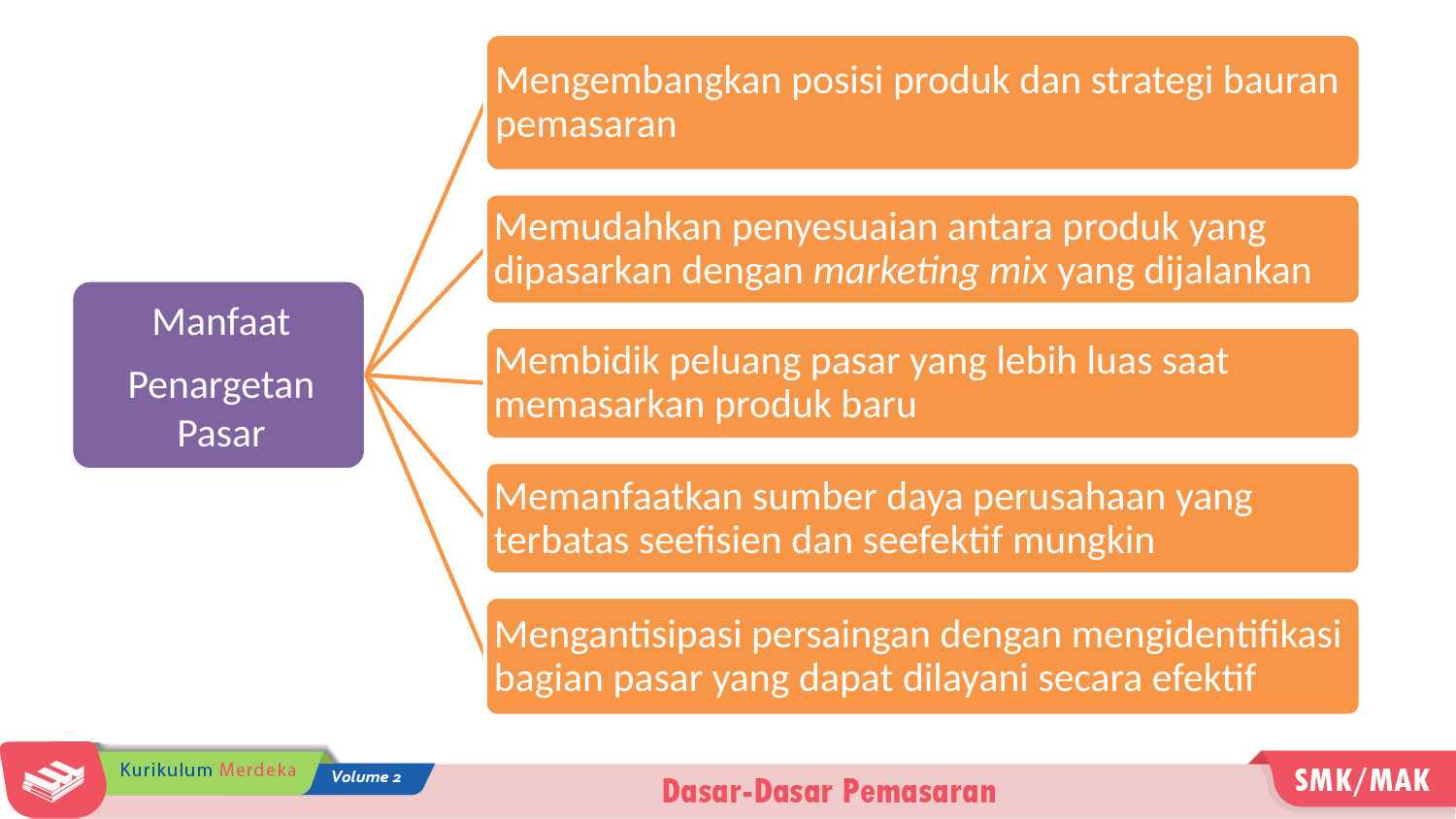

Manfaat
Penargetan Pasar

Mengembangkan posisi produk dan strategi bauran pemasaran

Memudahkan penyesuaian antara produk yang dipasarkan dengan marketing mix yang dijalankan

Membidik peluang pasar yang lebih luas saat memasarkan produk baru

Memanfaatkan sumber daya perusahaan yang terbatas seefisien dan seefektif mungkin

Mengantisipasi persaingan dengan mengidentifikasi bagian pasar yang dapat dilayani secara efektif